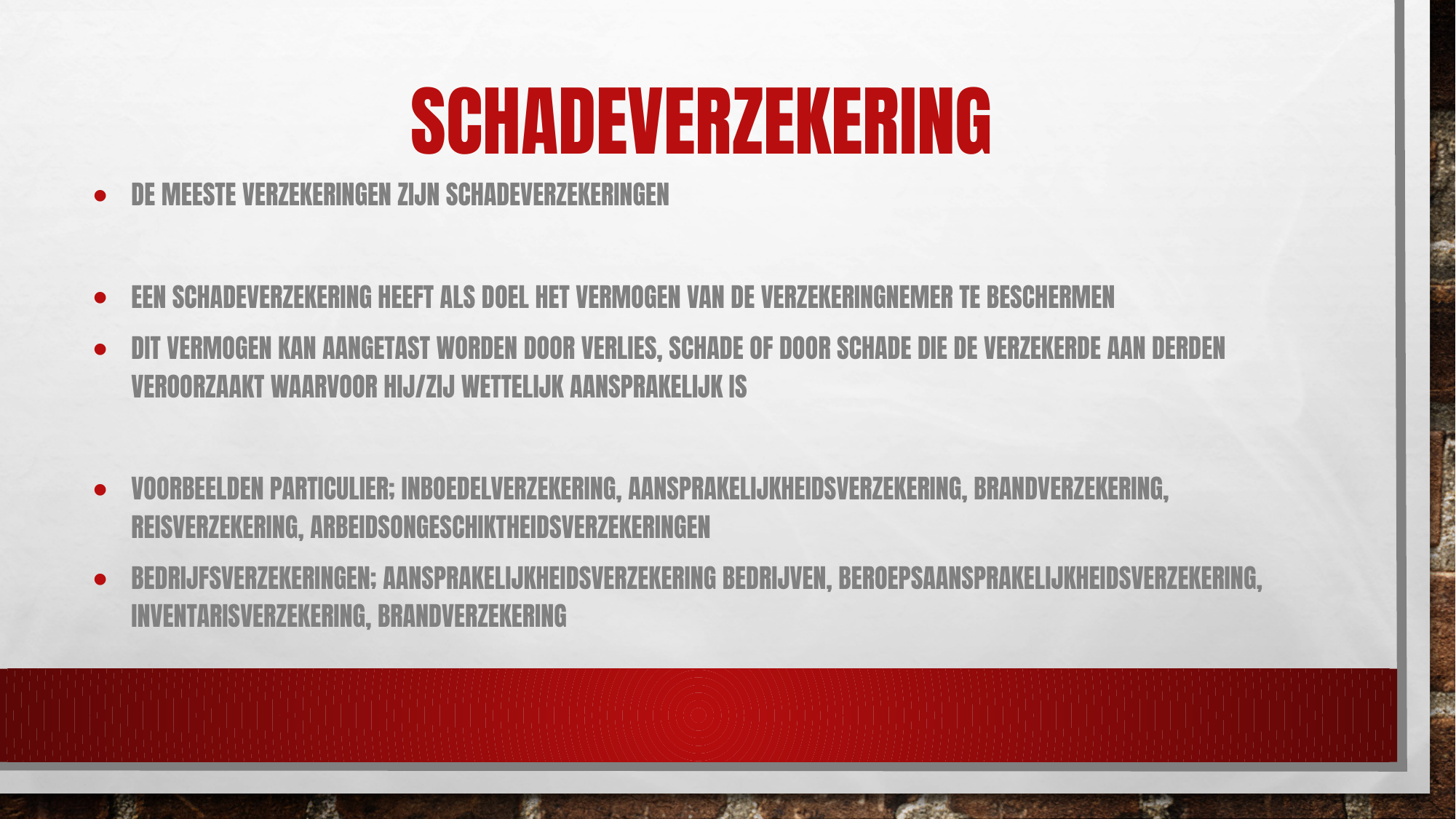

# schadeverzekering
De meeste verzekeringen zijn schadeverzekeringen

Een schadeverzekering heeft als doel het vermogen van de verzekeringnemer te beschermen
Dit vermogen kan aangetast worden door verlies, schade of door schade die de verzekerde aan derden veroorzaakt waarvoor hij/zij wettelijk aansprakelijk is

Voorbeelden particulier; inboedelverzekering, aansprakelijkheidsverzekering, brandverzekering, reisverzekering, arbeidsongeschiktheidsverzekeringen
Bedrijfsverzekeringen; aansprakelijkheidsverzekering bedrijven, beroepsaansprakelijkheidsverzekering, inventarisverzekering, brandverzekering